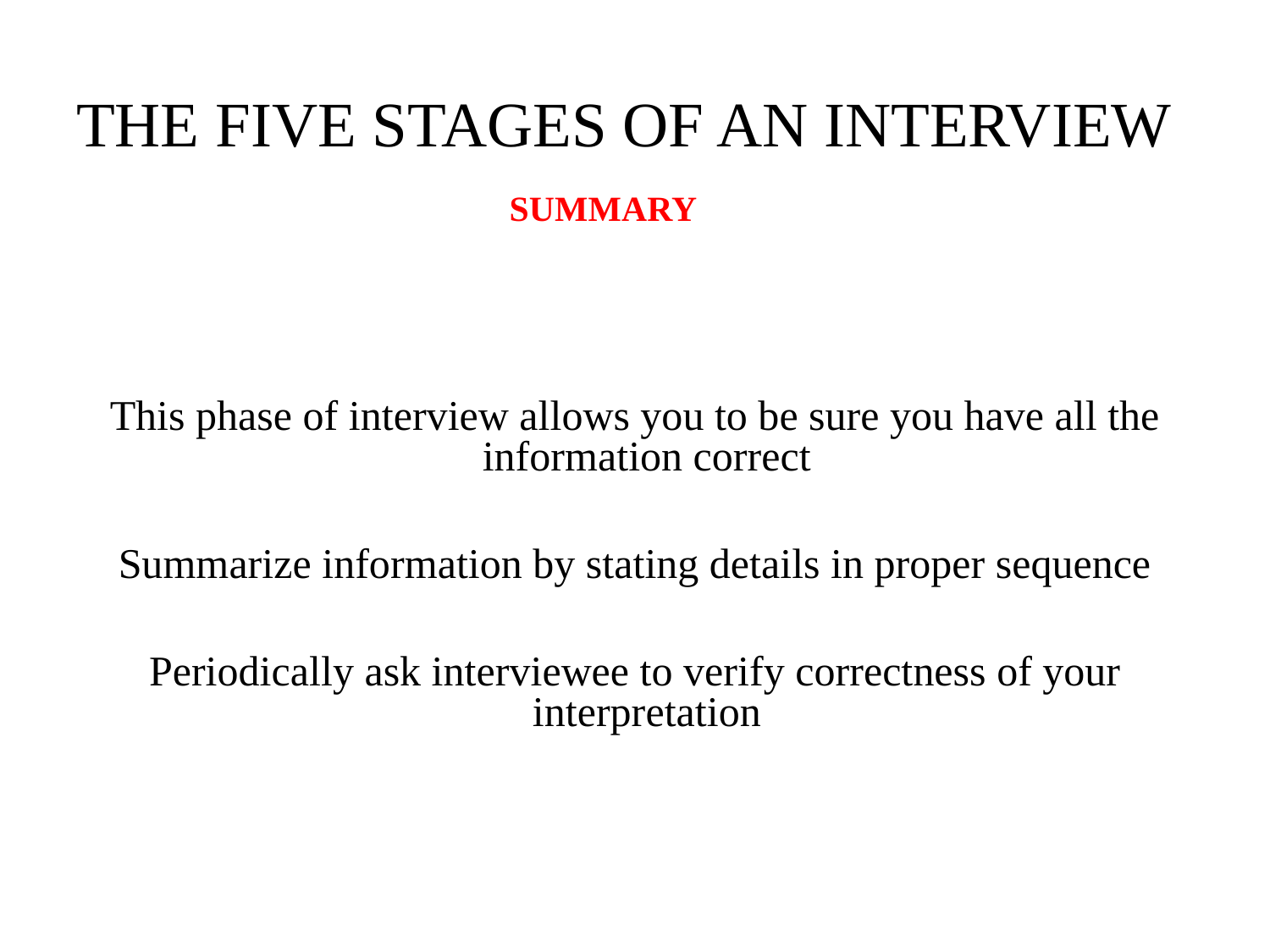

# THE FIVE STAGES OF AN INTERVIEW
SUMMARY
This phase of interview allows you to be sure you have all the information correct

Summarize information by stating details in proper sequence

Periodically ask interviewee to verify correctness of your interpretation